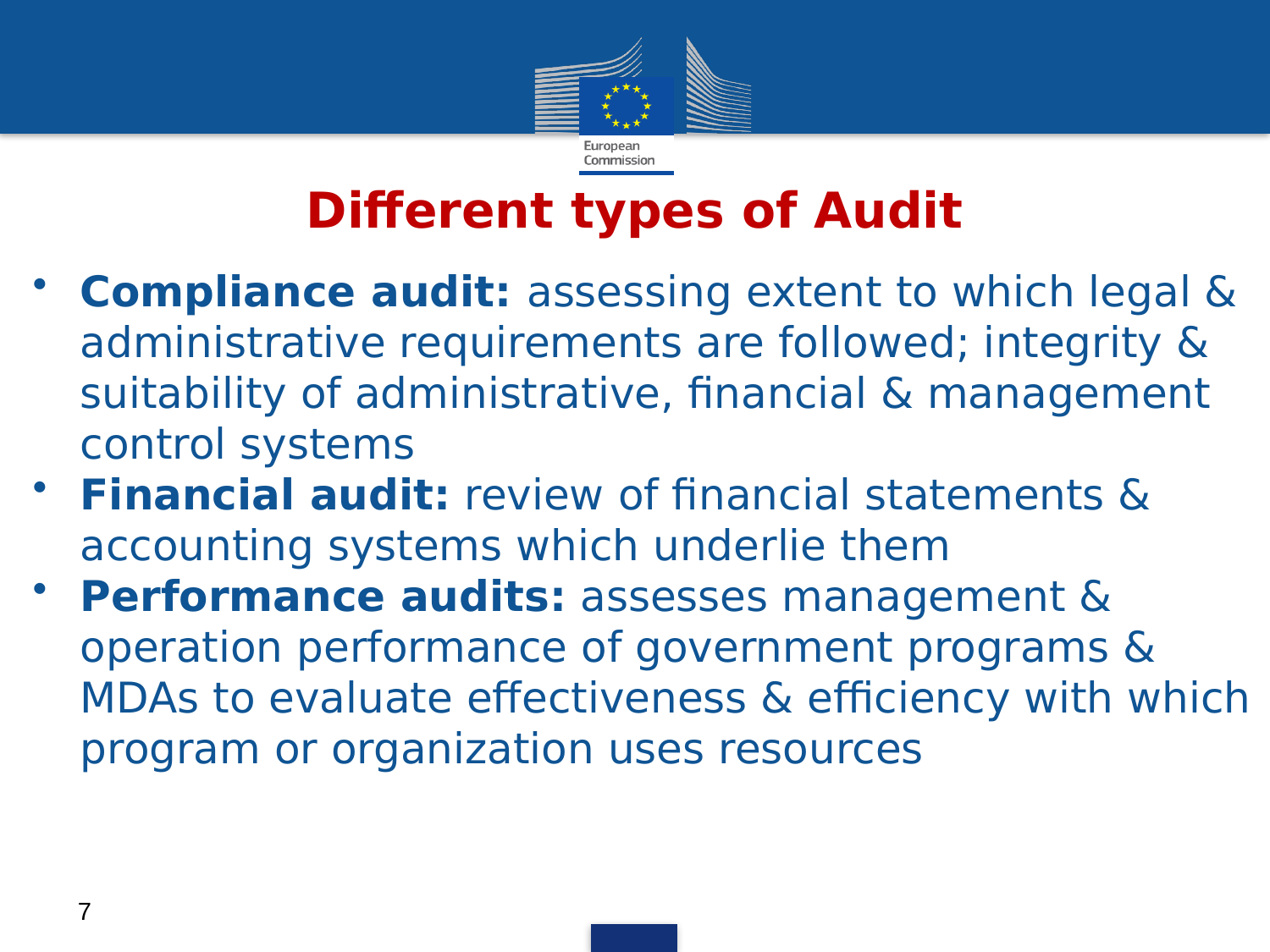

# Different types of Audit
Compliance audit: assessing extent to which legal & administrative requirements are followed; integrity & suitability of administrative, financial & management control systems
Financial audit: review of financial statements & accounting systems which underlie them
Performance audits: assesses management & operation performance of government programs & MDAs to evaluate effectiveness & efficiency with which program or organization uses resources
7